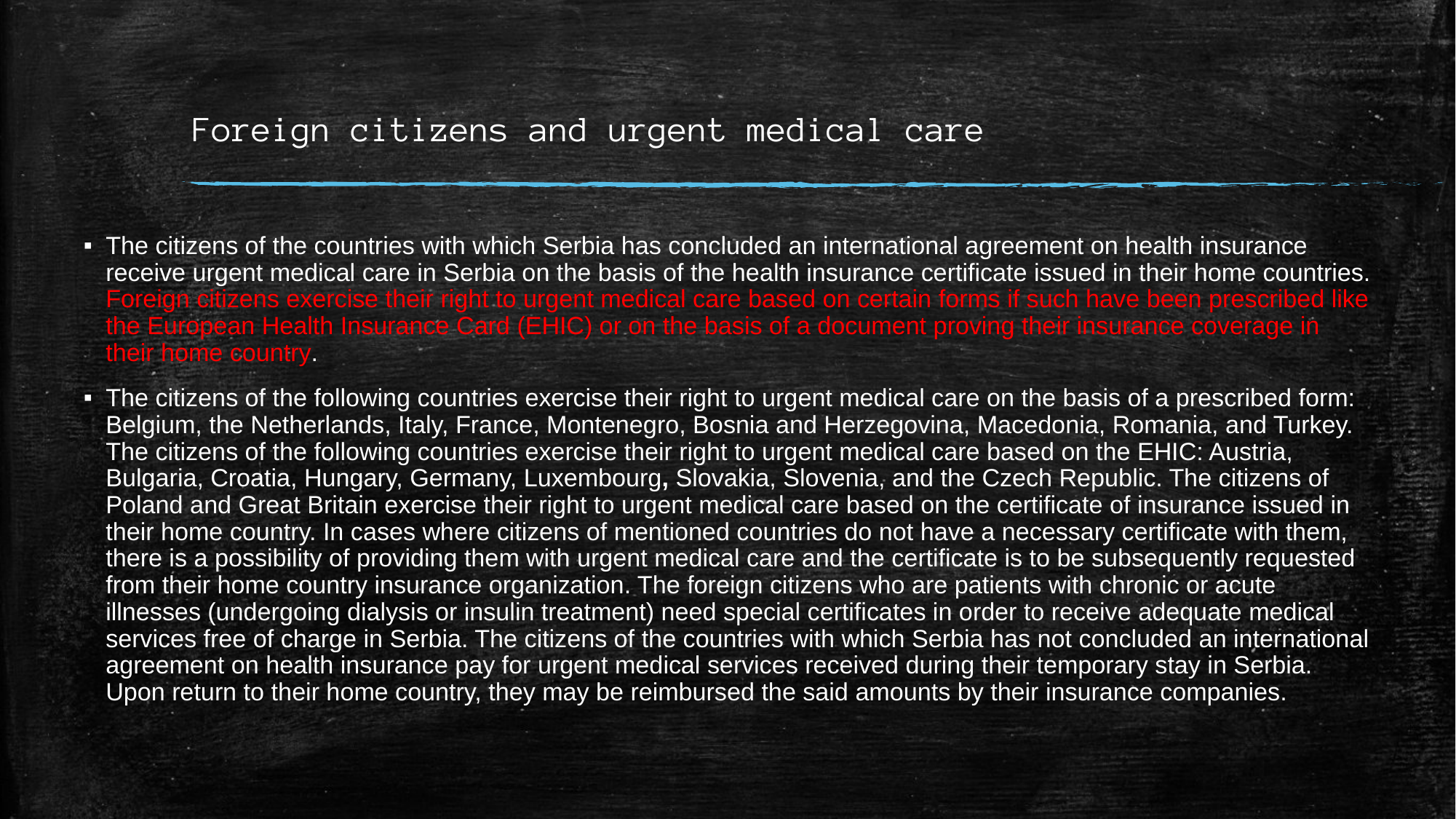

# Foreign citizens and urgent medical care
The citizens of the countries with which Serbia has concluded an international agreement on health insurance receive urgent medical care in Serbia on the basis of the health insurance certiﬁcate issued in their home countries. Foreign citizens exercise their right to urgent medical care based on certain forms if such have been prescribed like the European Health Insurance Card (EHIC) or on the basis of a document proving their insurance coverage in their home country.
The citizens of the following countries exercise their right to urgent medical care on the basis of a prescribed form: Belgium, the Netherlands, Italy, France, Montenegro, Bosnia and Herzegovina, Macedonia, Romania, and Turkey. The citizens of the following countries exercise their right to urgent medical care based on the EHIC: Austria, Bulgaria, Croatia, Hungary, Germany, Luxembourg, Slovakia, Slovenia, and the Czech Republic. The citizens of Poland and Great Britain exercise their right to urgent medical care based on the certiﬁcate of insurance issued in their home country. In cases where citizens of mentioned countries do not have a necessary certiﬁcate with them, there is a possibility of providing them with urgent medical care and the certiﬁcate is to be subsequently requested from their home country insurance organization. The foreign citizens who are patients with chronic or acute illnesses (undergoing dialysis or insulin treatment) need special certiﬁcates in order to receive adequate medical services free of charge in Serbia. The citizens of the countries with which Serbia has not concluded an international agreement on health insurance pay for urgent medical services received during their temporary stay in Serbia. Upon return to their home country, they may be reimbursed the said amounts by their insurance companies.